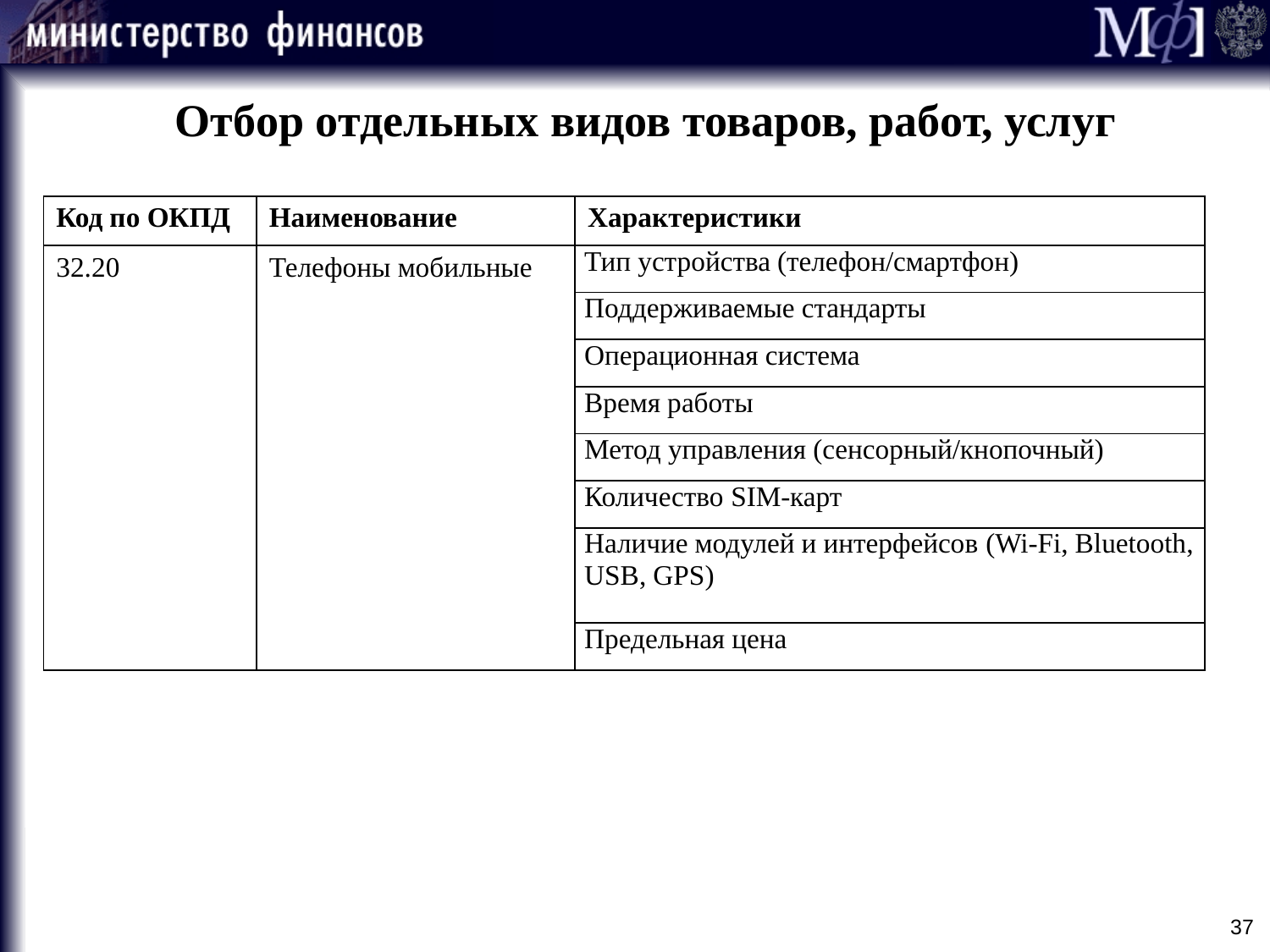

Отбор отдельных видов товаров, работ, услуг
| Код по ОКПД | Наименование | Характеристики |
| --- | --- | --- |
| 32.20 | Телефоны мобильные | Тип устройства (телефон/смартфон) |
|  |  | Поддерживаемые стандарты |
|  |  | Операционная система |
|  |  | Время работы |
|  |  | Метод управления (сенсорный/кнопочный) |
|  |  | Количество SIM-карт |
|  |  | Наличие модулей и интерфейсов (Wi-Fi, Bluetooth, USB, GPS) |
|  |  | Предельная цена |
37